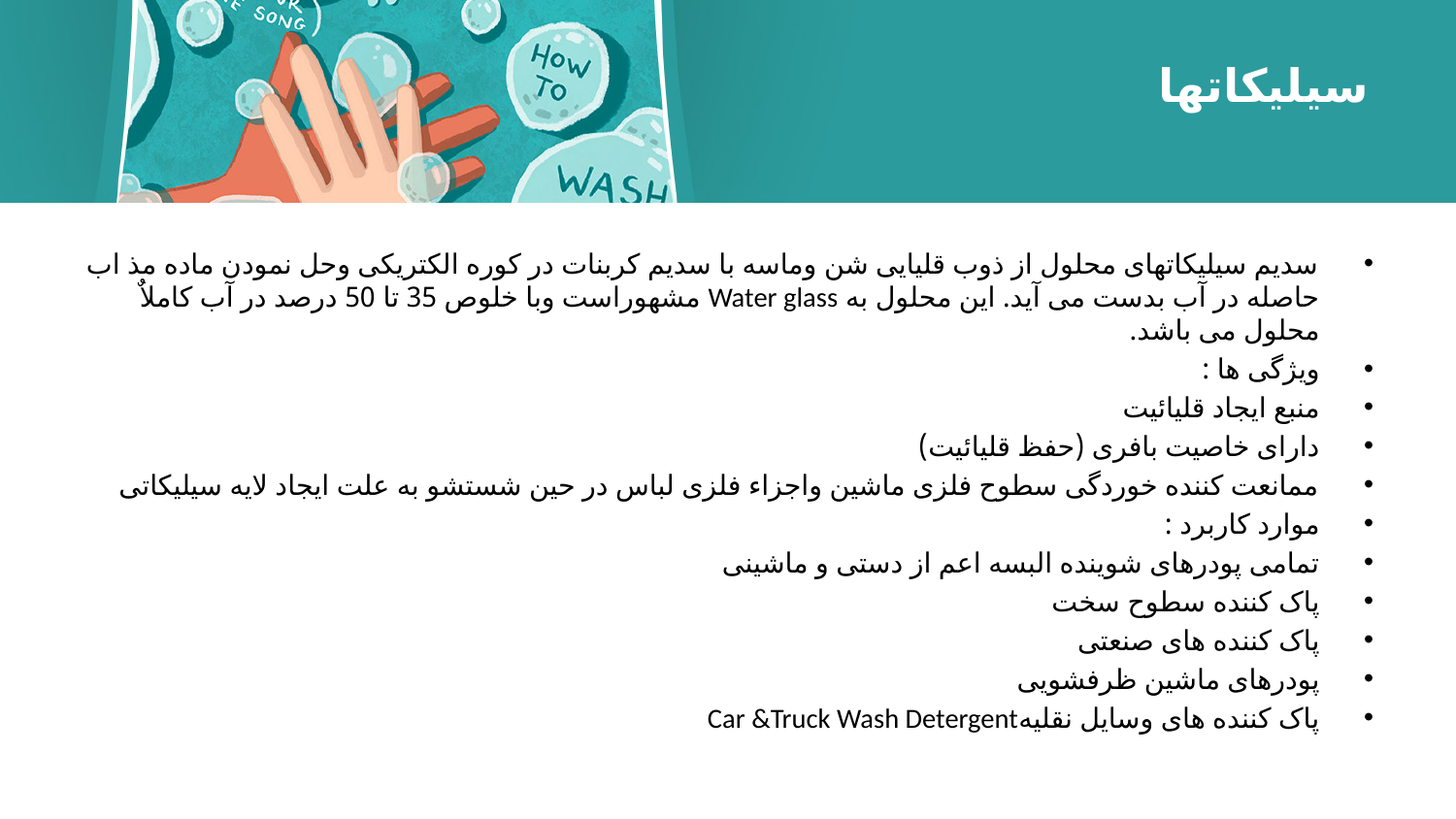

# سیلیکاتها
سدیم سیلیکاتهای محلول از ذوب قلیایی شن وماسه با سدیم کربنات در کوره الکتریکی وحل نمودن ماده مذ اب حاصله در آب بدست می آید. این محلول به Water glass مشهوراست وبا خلوص 35 تا 50 درصد در آب کاملاٌ محلول می باشد.
ویژگی ها :
منبع ایجاد قلیائیت
دارای خاصیت بافری (حفظ قلیائیت)
ممانعت كننده خوردگی سطوح فلزی ماشین واجزاء فلزی لباس در حین شستشو به علت ایجاد لایه سیلیكاتی
موارد كاربرد :
تمامی پودرهای شوینده البسه اعم از دستی و ماشینی
پاک کننده سطوح سخت
پاک کننده های صنعتی
پودرهای ماشین ظرفشویی
پاک کننده های وسایل نقلیهCar &Truck Wash Detergent